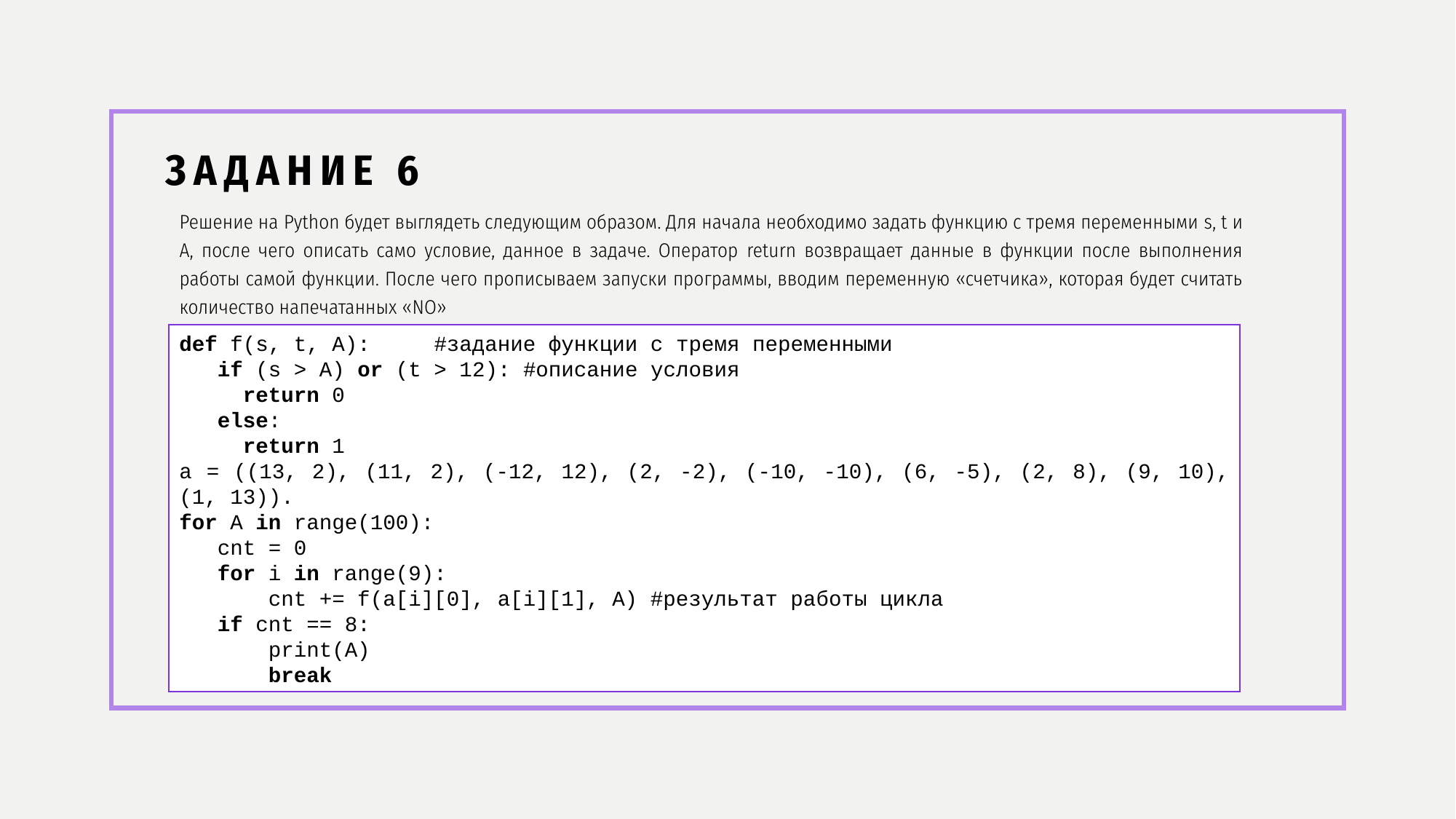

# Задание 6
Решение на Python будет выглядеть следующим образом. Для начала необходимо задать функцию с тремя переменными s, t и A, после чего описать само условие, данное в задаче. Оператор return возвращает данные в функции после выполнения работы самой функции. После чего прописываем запуски программы, вводим переменную «счетчика», которая будет считать количество напечатанных «NO»

def f(s, t, A):     #задание функции с тремя переменными
   if (s > A) or (t > 12): #описание условия
     return 0
   else:
     return 1
a = ((13, 2), (11, 2), (-12, 12), (2, -2), (-10, -10), (6, -5), (2, 8), (9, 10), (1, 13)).
for A in range(100):
   cnt = 0
   for i in range(9):
       cnt += f(a[i][0], a[i][1], A) #результат работы цикла
   if cnt == 8:
       print(A)
       break